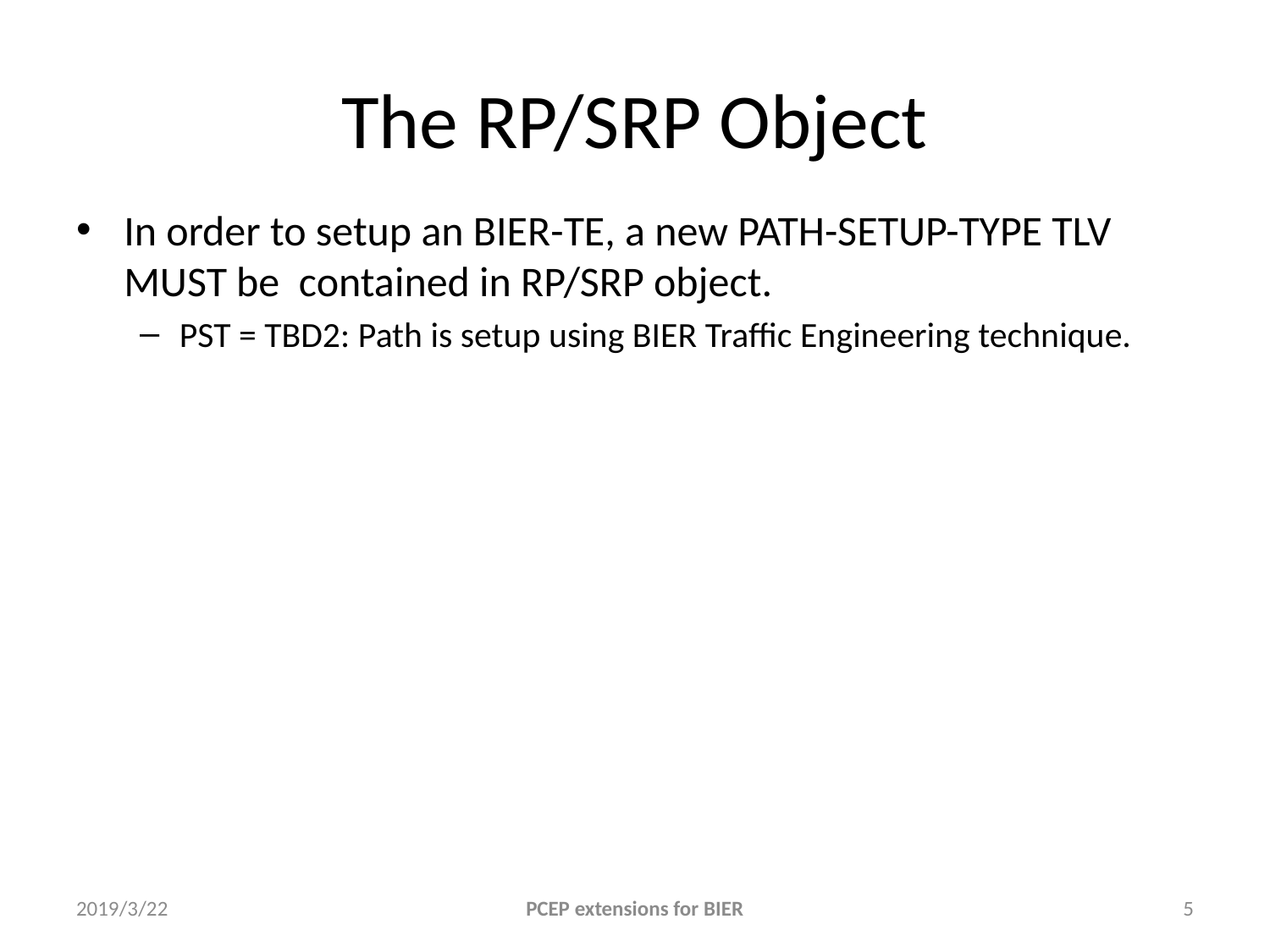

# The RP/SRP Object
In order to setup an BIER-TE, a new PATH-SETUP-TYPE TLV MUST be  contained in RP/SRP object.
PST = TBD2: Path is setup using BIER Traffic Engineering technique.
2019/3/22
PCEP extensions for BIER
5